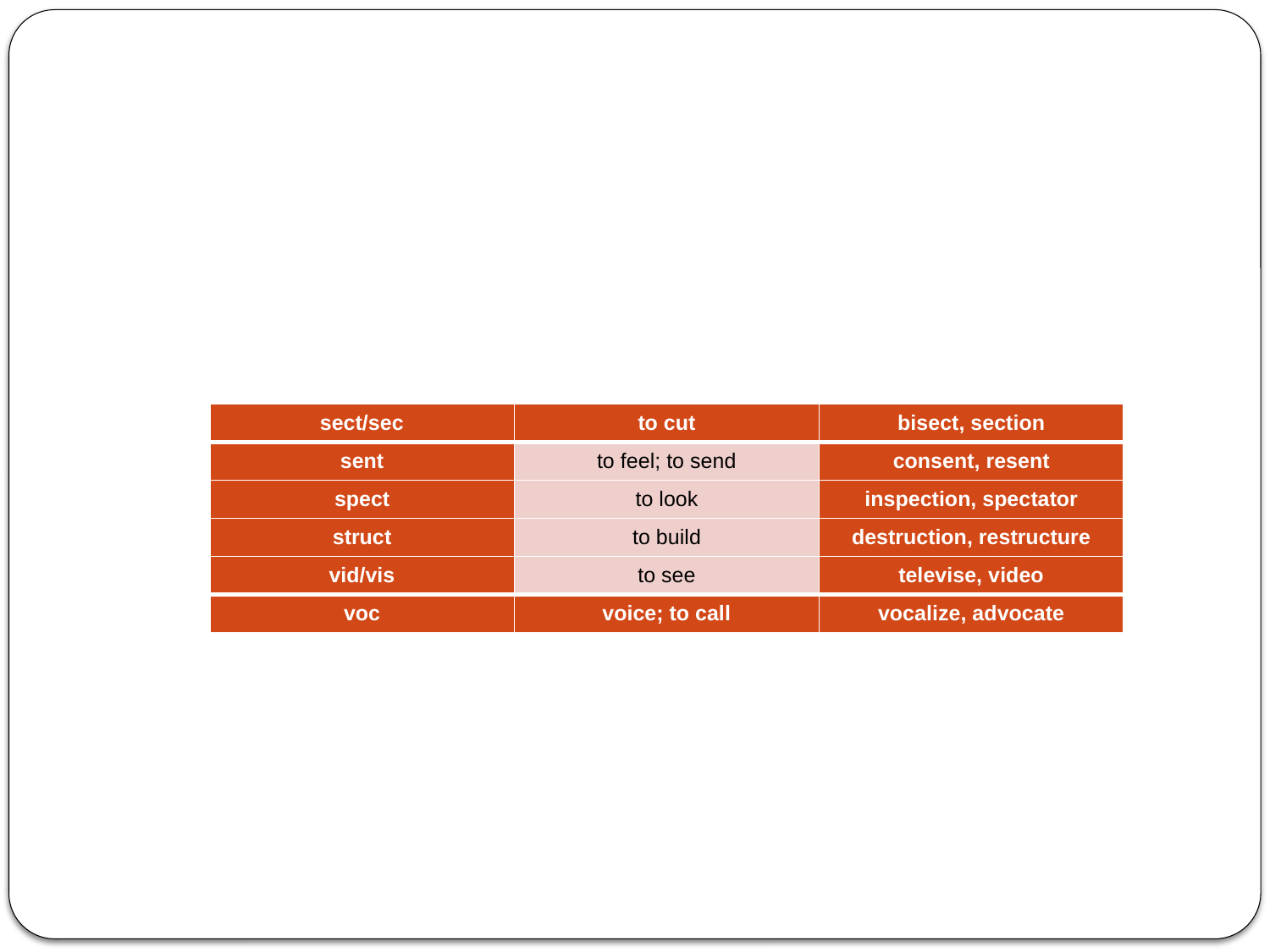

| sect/sec | to cut | bisect, section |
| --- | --- | --- |
| sent | to feel; to send | consent, resent |
| spect | to look | inspection, spectator |
| struct | to build | destruction, restructure |
| vid/vis | to see | televise, video |
| voc | voice; to call | vocalize, advocate |